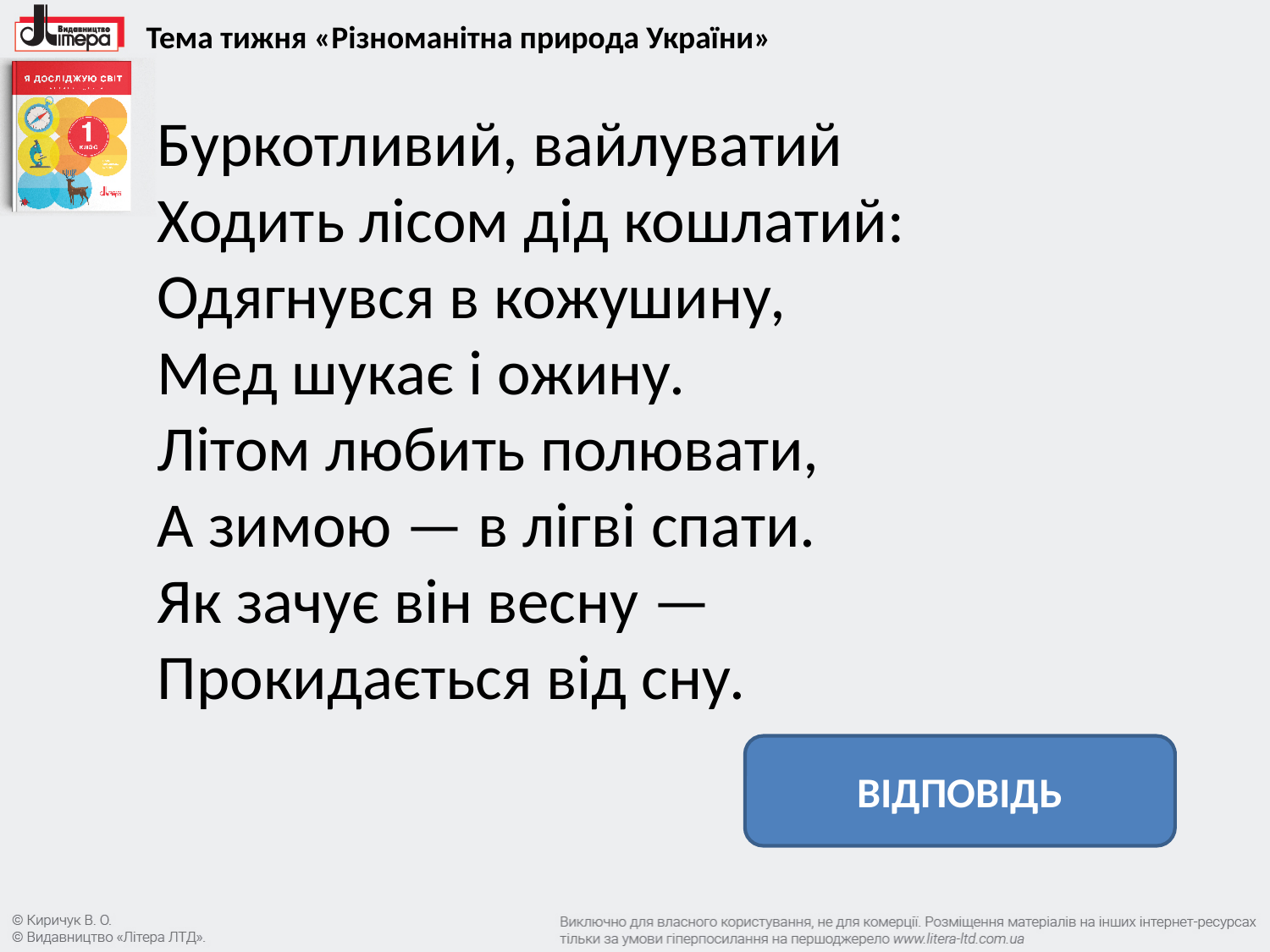

Тема тижня «Різноманітна природа України»
Буркотливий, вайлуватий
Ходить лісом дід кошлатий:
Одягнувся в кожушину,
Мед шукає і ожину.
Літом любить полювати,
А зимою — в лігві спати.
Як зачує він весну —
Прокидається від сну.
ВІДПОВІДЬ